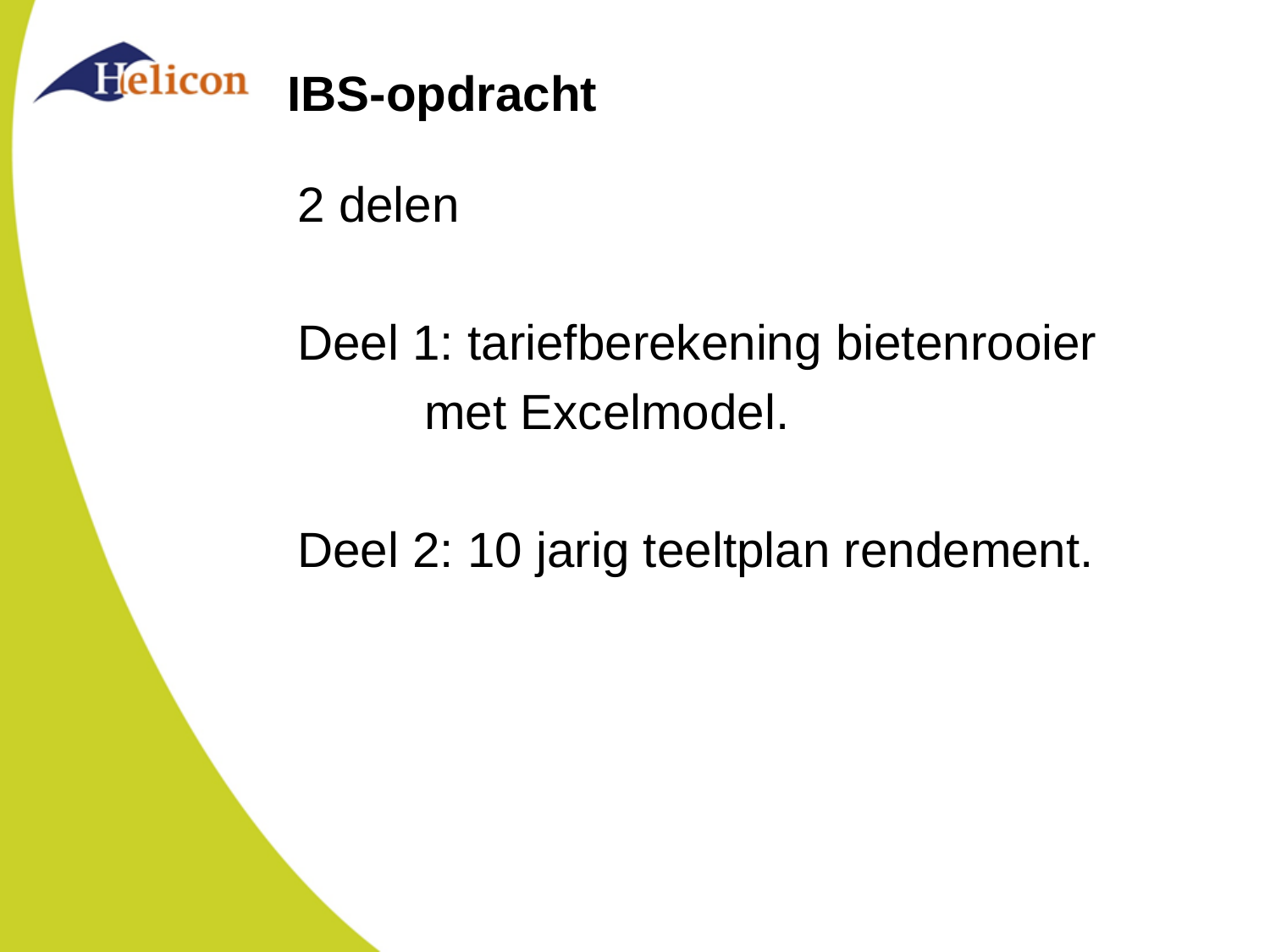

# IBS-opdracht
2 delen

Deel 1: tariefberekening bietenrooier
	met Excelmodel.

Deel 2: 10 jarig teeltplan rendement.